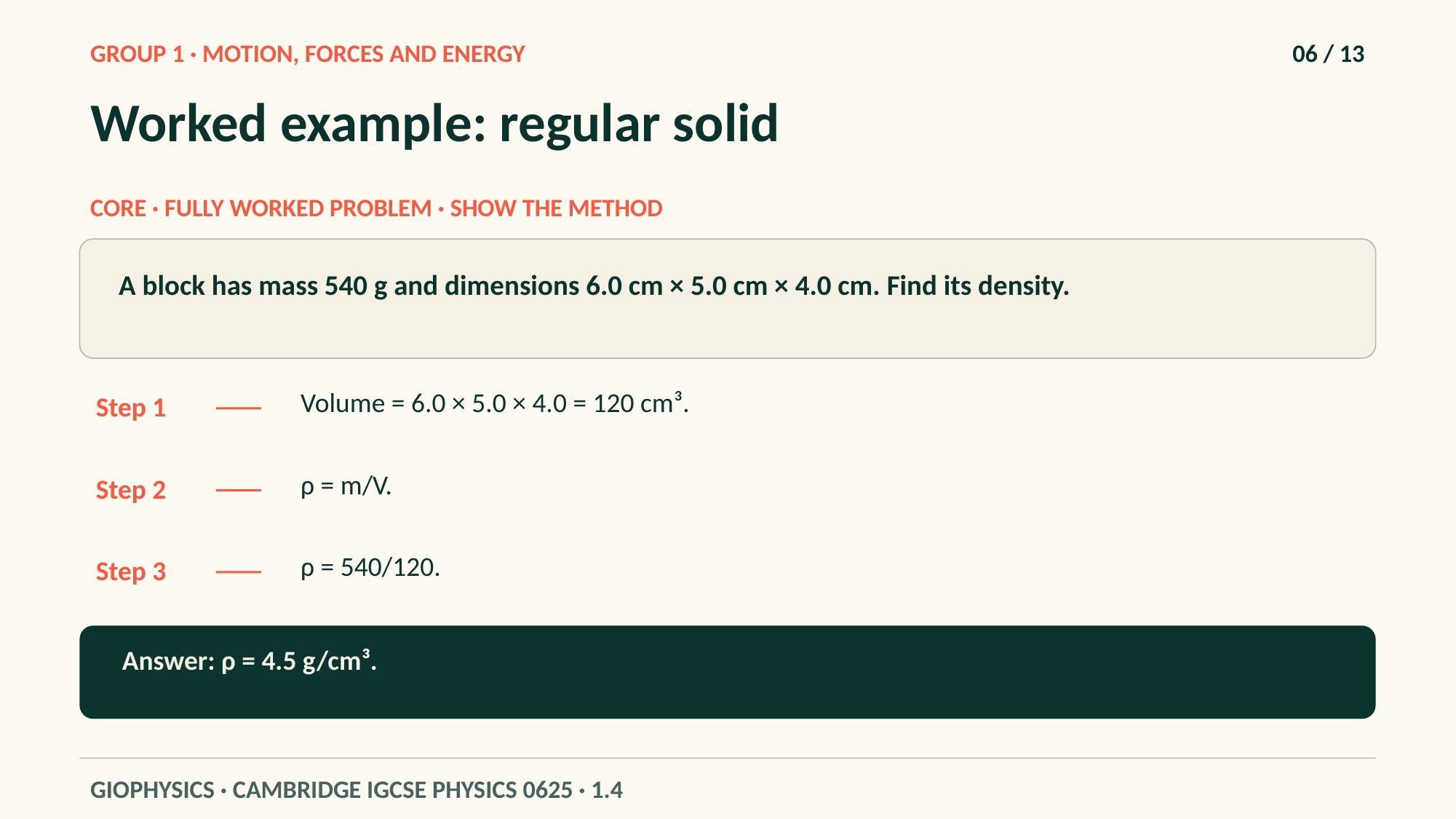

GROUP 1 · MOTION, FORCES AND ENERGY
06 / 13
Worked example: regular solid
CORE · FULLY WORKED PROBLEM · SHOW THE METHOD

A block has mass 540 g and dimensions 6.0 cm × 5.0 cm × 4.0 cm. Find its density.
Volume = 6.0 × 5.0 × 4.0 = 120 cm³.
Step 1

ρ = m/V.
Step 2

ρ = 540/120.
Step 3

Answer: ρ = 4.5 g/cm³.

GIOPHYSICS · CAMBRIDGE IGCSE PHYSICS 0625 · 1.4